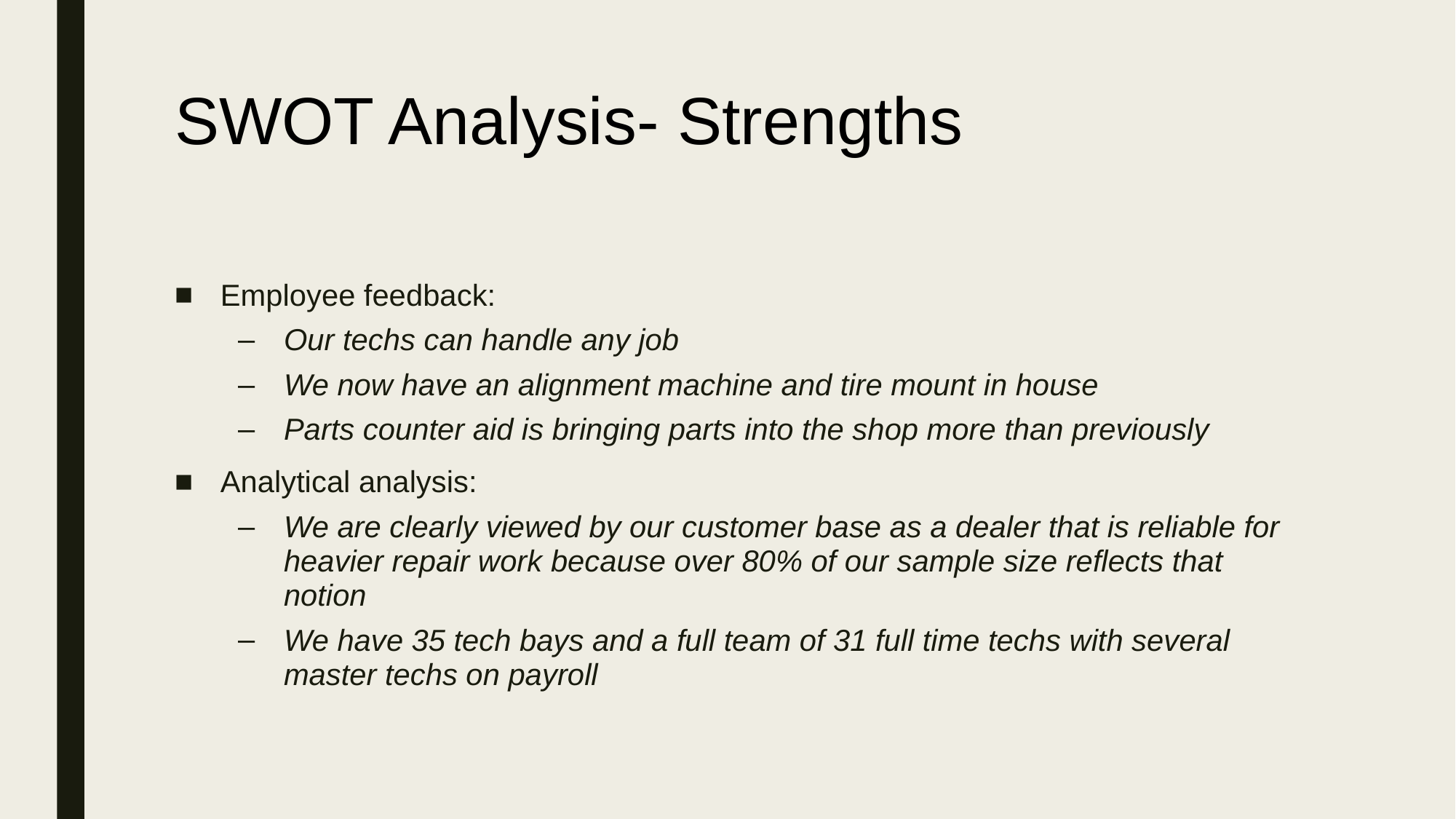

# SWOT Analysis- Strengths
Employee feedback:
Our techs can handle any job
We now have an alignment machine and tire mount in house
Parts counter aid is bringing parts into the shop more than previously
Analytical analysis:
We are clearly viewed by our customer base as a dealer that is reliable for heavier repair work because over 80% of our sample size reflects that notion
We have 35 tech bays and a full team of 31 full time techs with several master techs on payroll